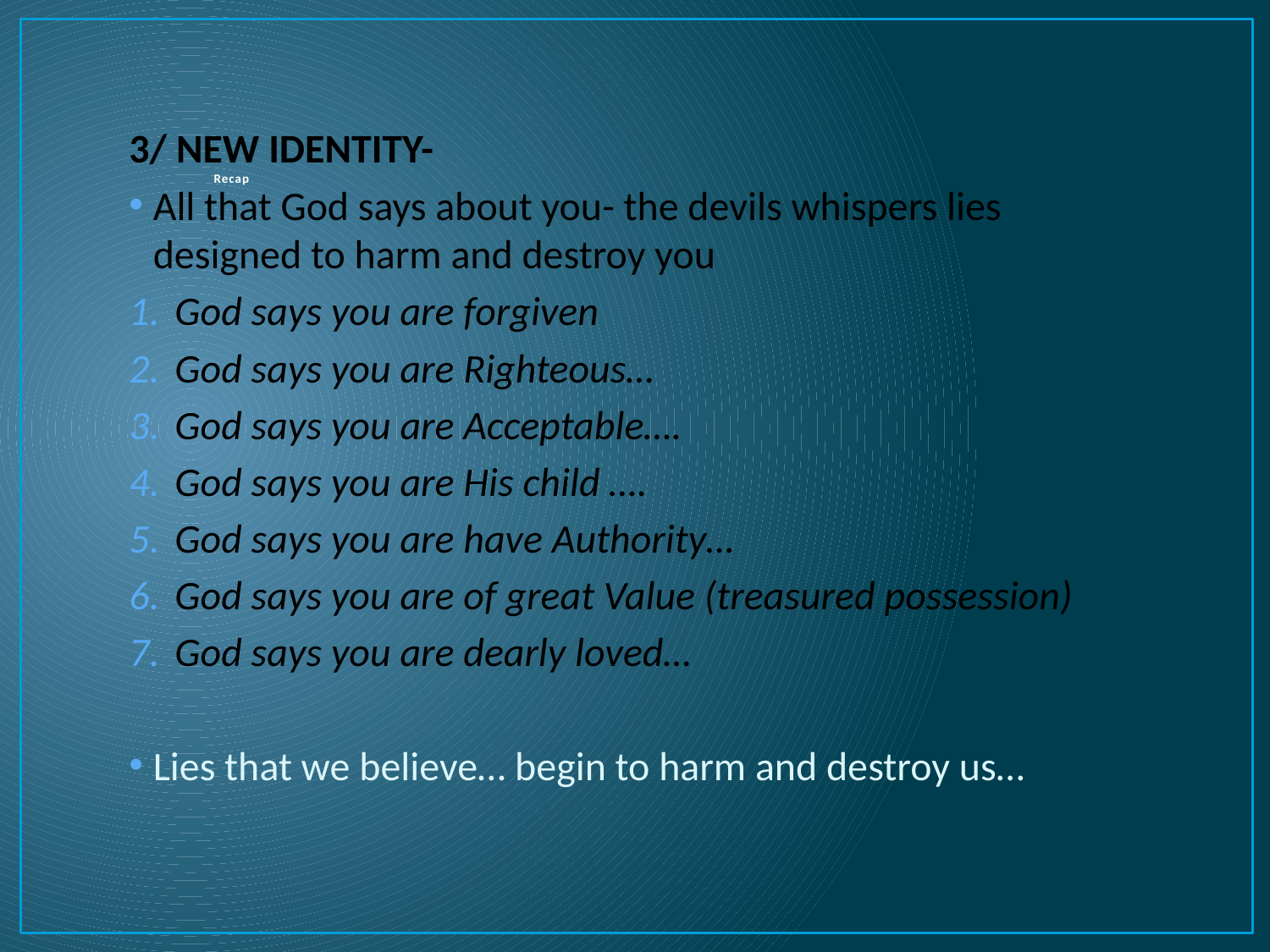

# Recap
3/ NEW IDENTITY-
All that God says about you- the devils whispers lies designed to harm and destroy you
God says you are forgiven
God says you are Righteous…
God says you are Acceptable….
God says you are His child ….
God says you are have Authority…
God says you are of great Value (treasured possession)
God says you are dearly loved…

Lies that we believe… begin to harm and destroy us…